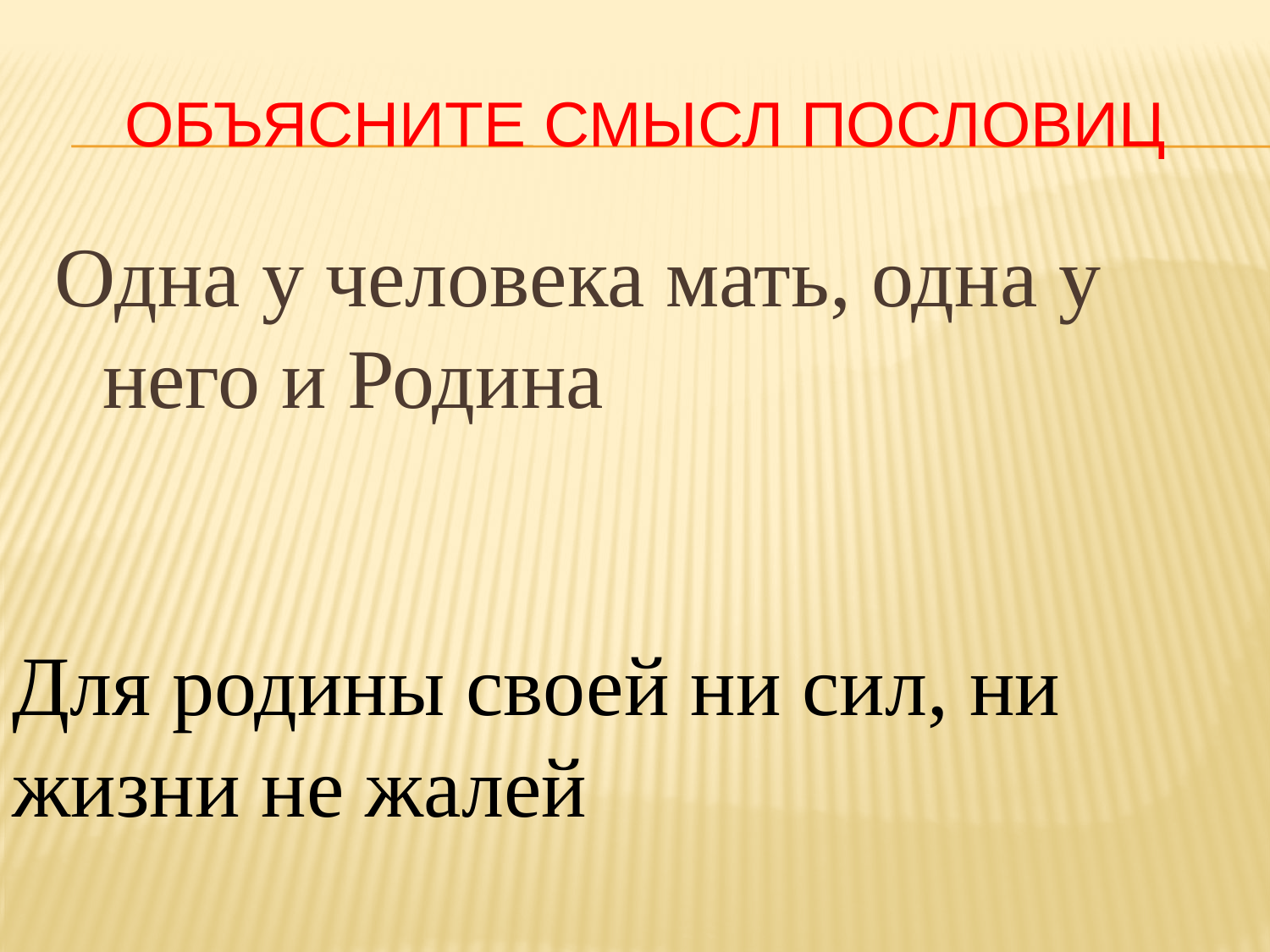

# Объясните смысл пословиц
Одна у человека мать, одна у него и Родина
Для родины своей ни сил, ни жизни не жалей